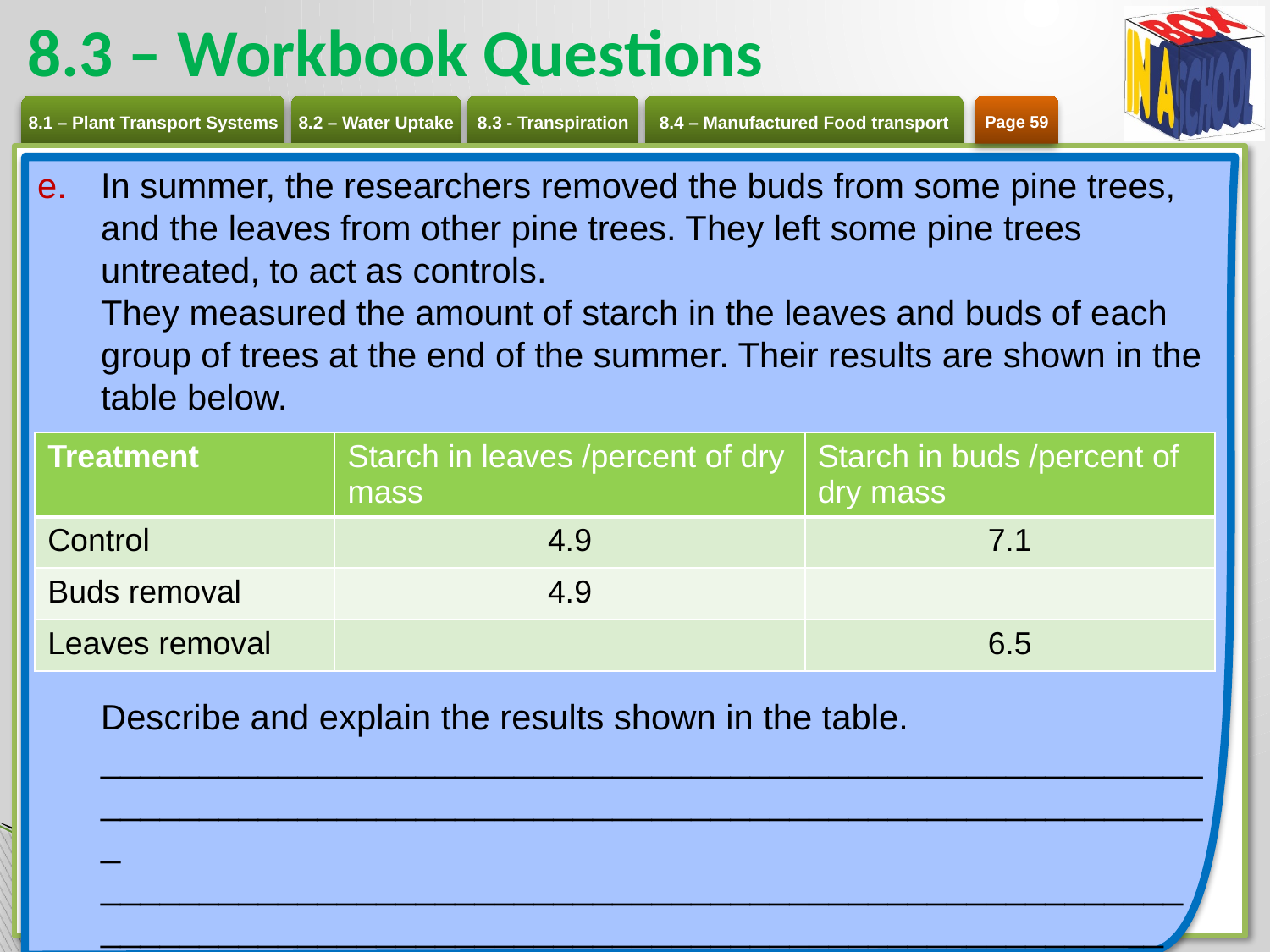

# 8.3 – Workbook Questions
Page 59
In summer, the researchers removed the buds from some pine trees, and the leaves from other pine trees. They left some pine trees untreated, to act as controls.
They measured the amount of starch in the leaves and buds of each group of trees at the end of the summer. Their results are shown in the table below.
Describe and explain the results shown in the table.
_________________________________________________________________________________________________________________
_______________________________________________________
______________________________________________________
| Treatment | Starch in leaves /percent of dry mass | Starch in buds /percent of dry mass |
| --- | --- | --- |
| Control | 4.9 | 7.1 |
| Buds removal | 4.9 |  |
| Leaves removal |  | 6.5 |